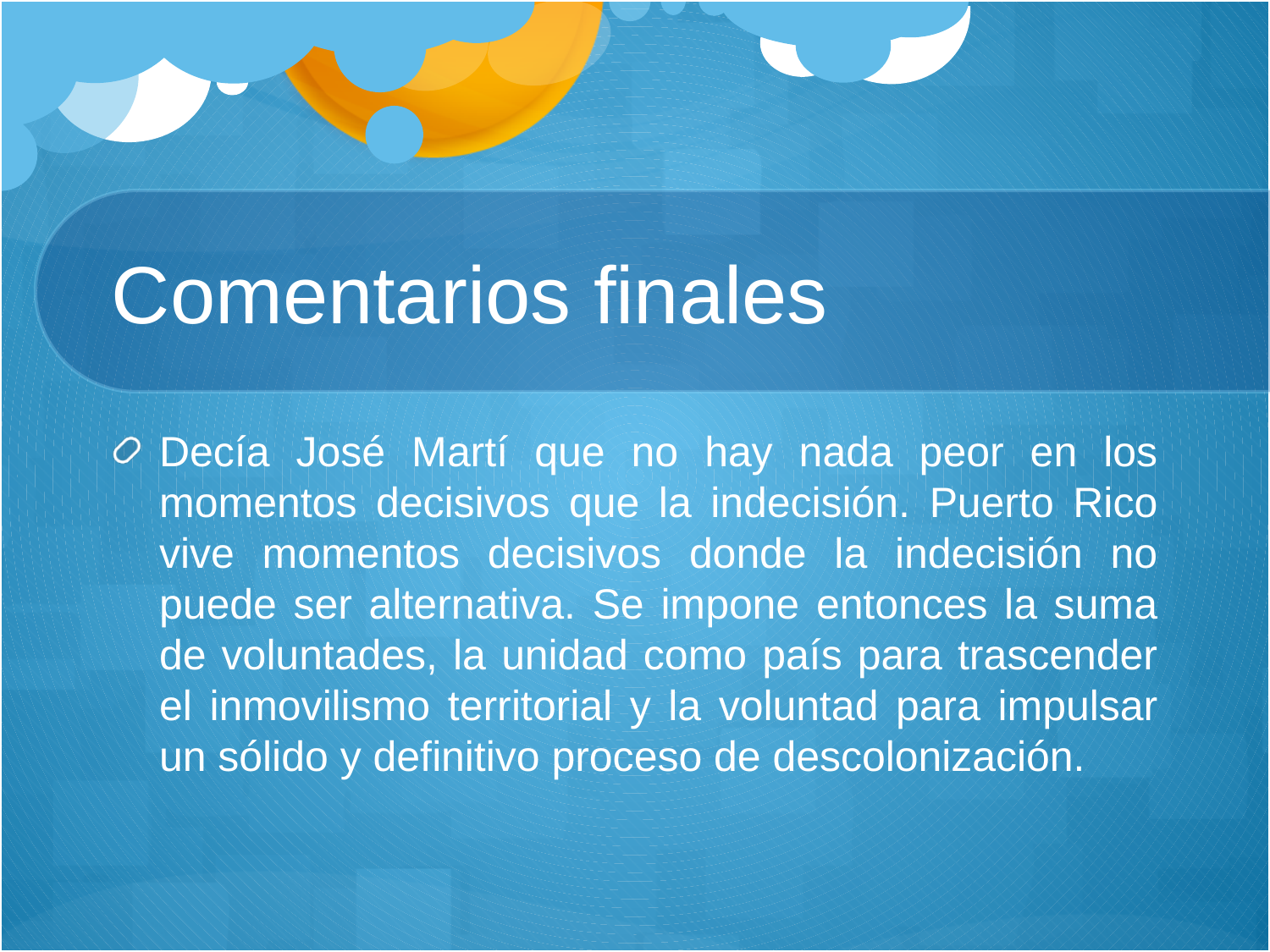

# Comentarios finales
Decía José Martí que no hay nada peor en los momentos decisivos que la indecisión. Puerto Rico vive momentos decisivos donde la indecisión no puede ser alternativa. Se impone entonces la suma de voluntades, la unidad como país para trascender el inmovilismo territorial y la voluntad para impulsar un sólido y definitivo proceso de descolonización.